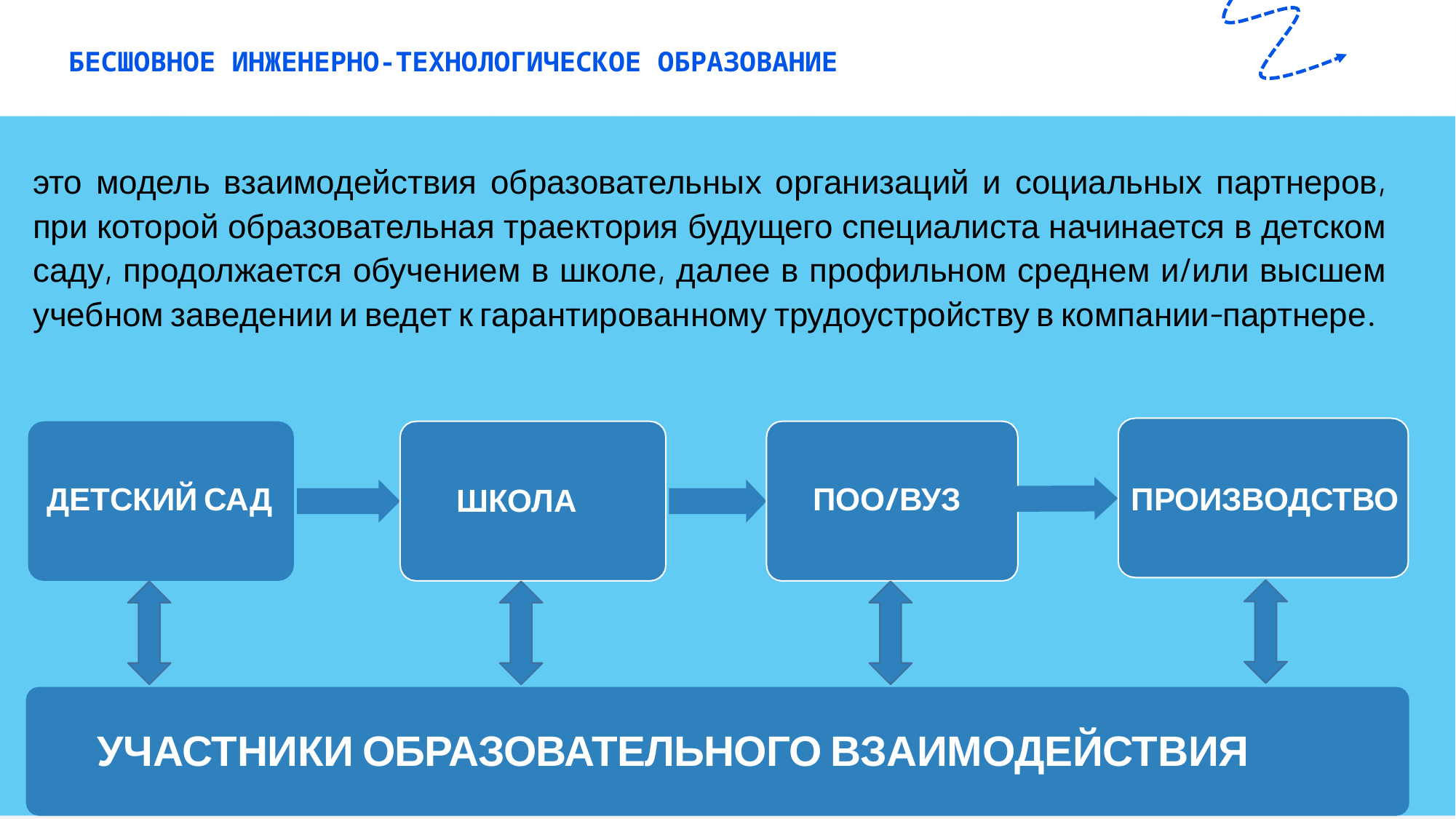

БЕСШОВНОЕ ИНЖЕНЕРНО-ТЕХНОЛОГИЧЕСКОЕ ОБРАЗОВАНИЕ

это модель взаимодействия образовательных организаций и социальных партнеров, при которой образовательная траектория будущего специалиста начинается в детском саду, продолжается обучением в школе, далее в профильном среднем и/или высшем учебном заведении и ведет к гарантированному трудоустройству в компании-партнере.

ДЕТСКИЙ САД
ПОО/ВУЗ
ПРОИЗВОДСТВО
ШКОЛА

УЧАСТНИКИ ОБРАЗОВАТЕЛЬНОГО ВЗАИМОДЕЙСТВИЯ